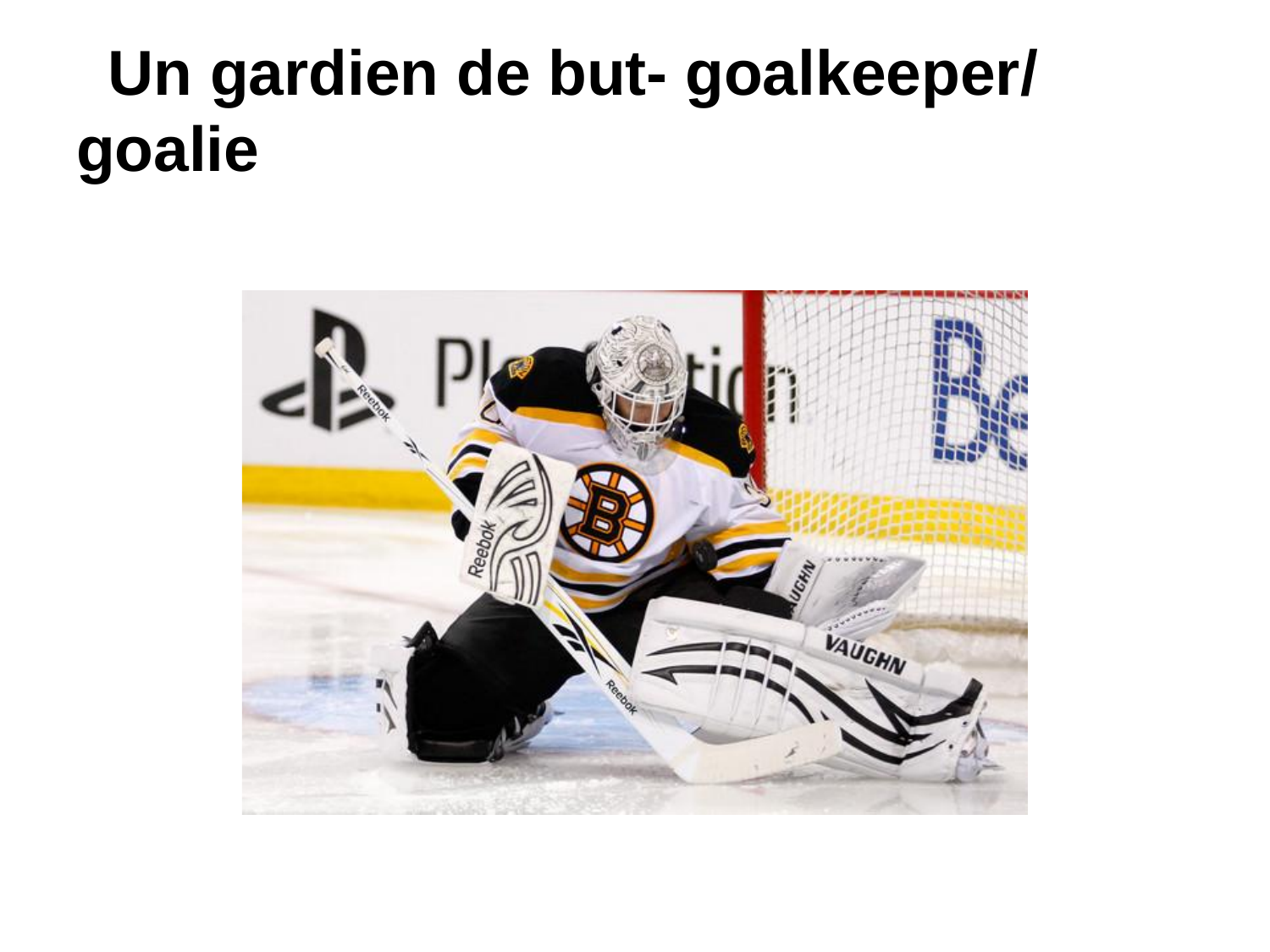

# Un gardien de but- goalkeeper/ goalie